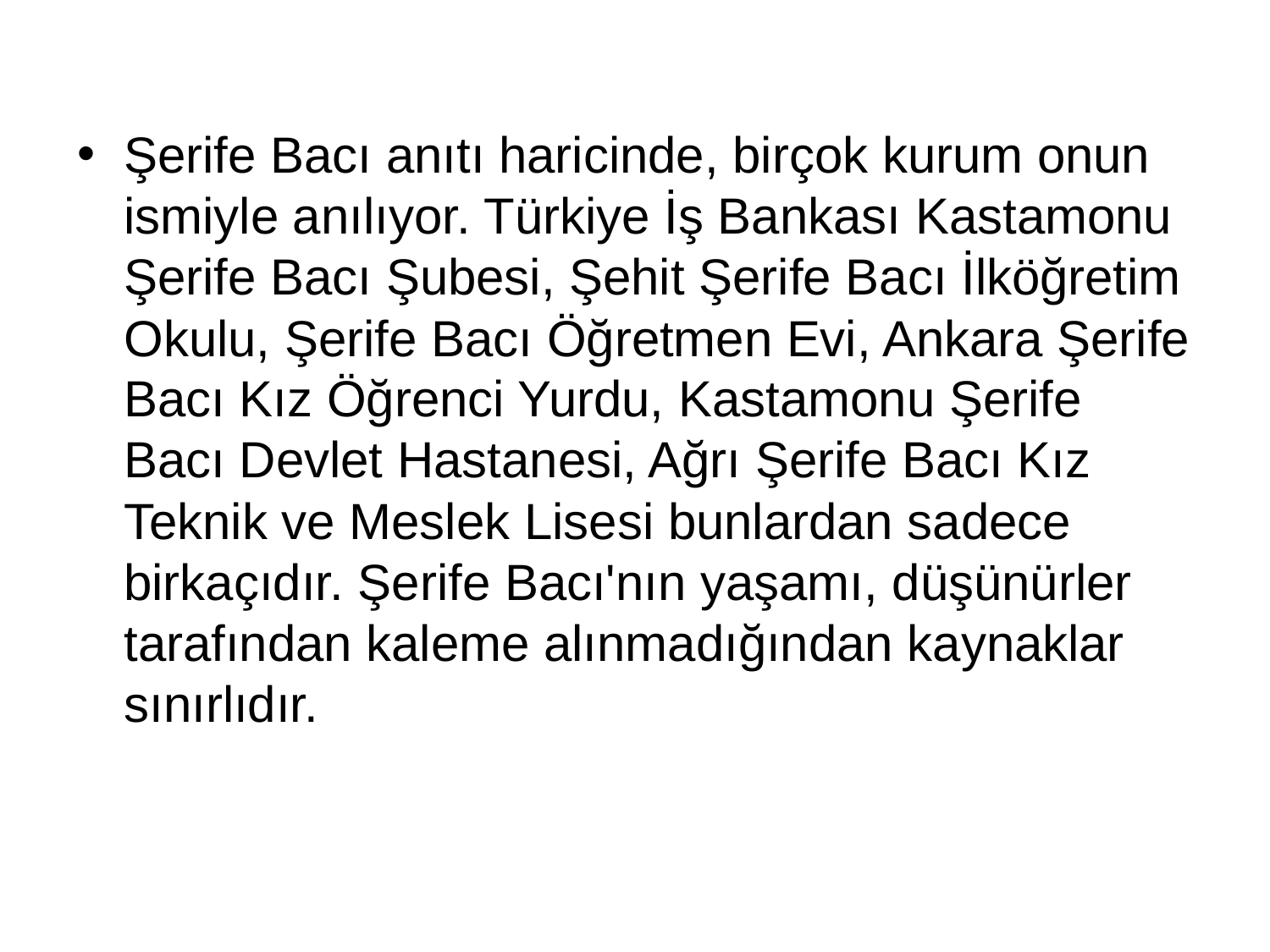

#
Şerife Bacı anıtı haricinde, birçok kurum onun ismiyle anılıyor. Türkiye İş Bankası Kastamonu Şerife Bacı Şubesi, Şehit Şerife Bacı İlköğretim Okulu, Şerife Bacı Öğretmen Evi, Ankara Şerife Bacı Kız Öğrenci Yurdu, Kastamonu Şerife Bacı Devlet Hastanesi, Ağrı Şerife Bacı Kız Teknik ve Meslek Lisesi bunlardan sadece birkaçıdır. Şerife Bacı'nın yaşamı, düşünürler tarafından kaleme alınmadığından kaynaklar sınırlıdır.